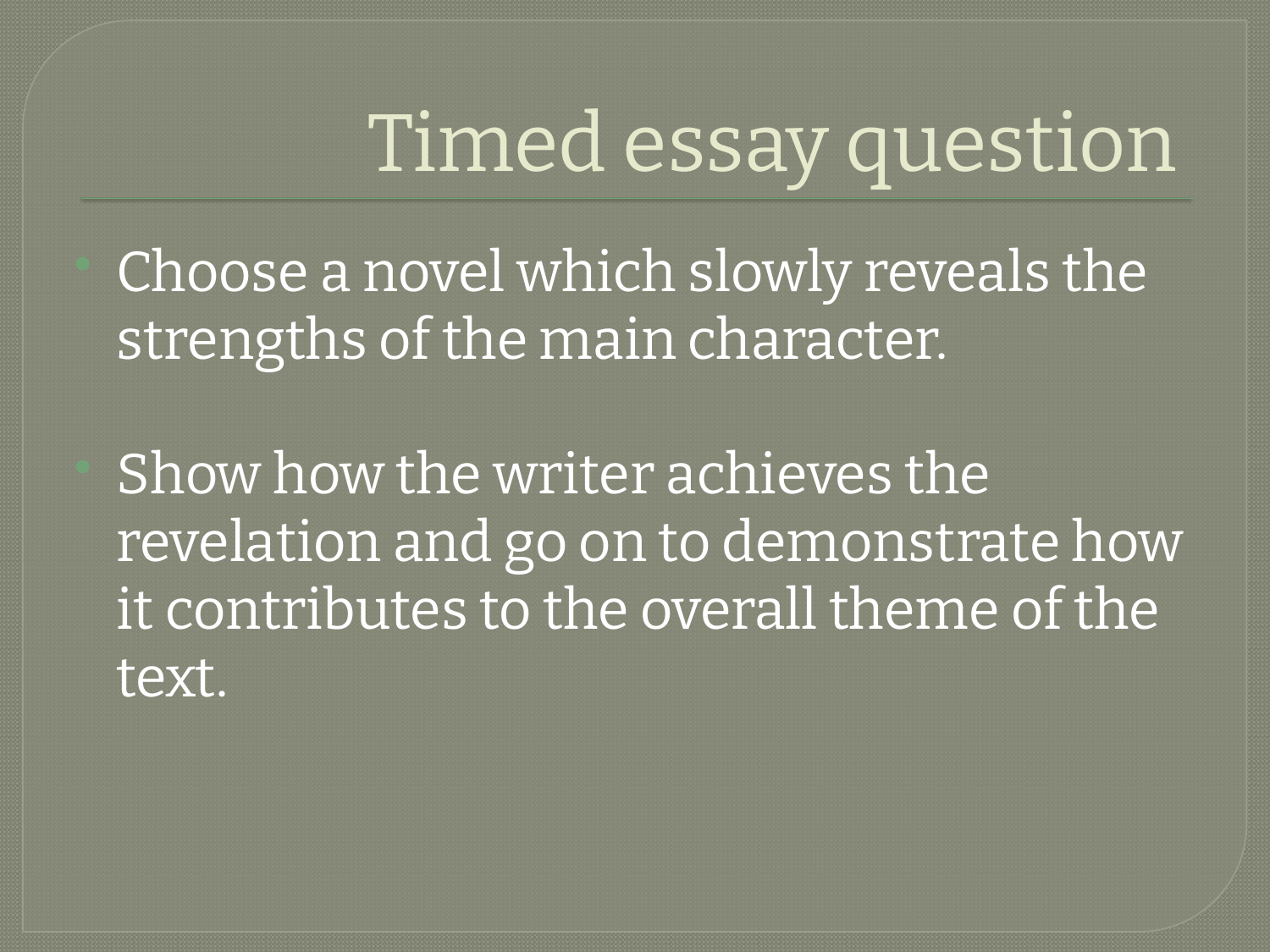

# Timed essay question
Choose a novel which slowly reveals the strengths of the main character.

Show how the writer achieves the revelation and go on to demonstrate how it contributes to the overall theme of the text.